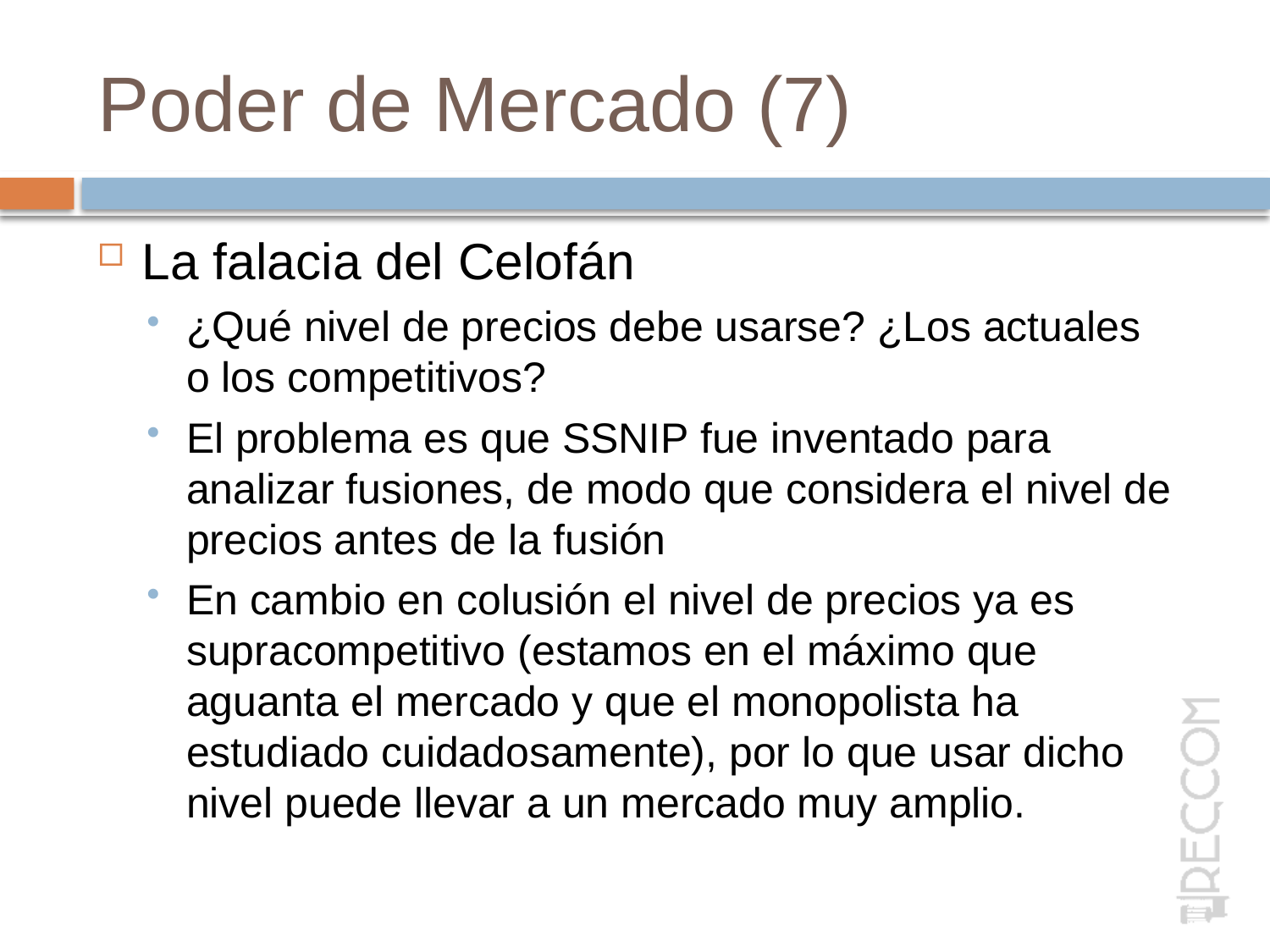

# Poder de Mercado (7)
La falacia del Celofán
¿Qué nivel de precios debe usarse? ¿Los actuales o los competitivos?
El problema es que SSNIP fue inventado para analizar fusiones, de modo que considera el nivel de precios antes de la fusión
En cambio en colusión el nivel de precios ya es supracompetitivo (estamos en el máximo que aguanta el mercado y que el monopolista ha estudiado cuidadosamente), por lo que usar dicho nivel puede llevar a un mercado muy amplio.